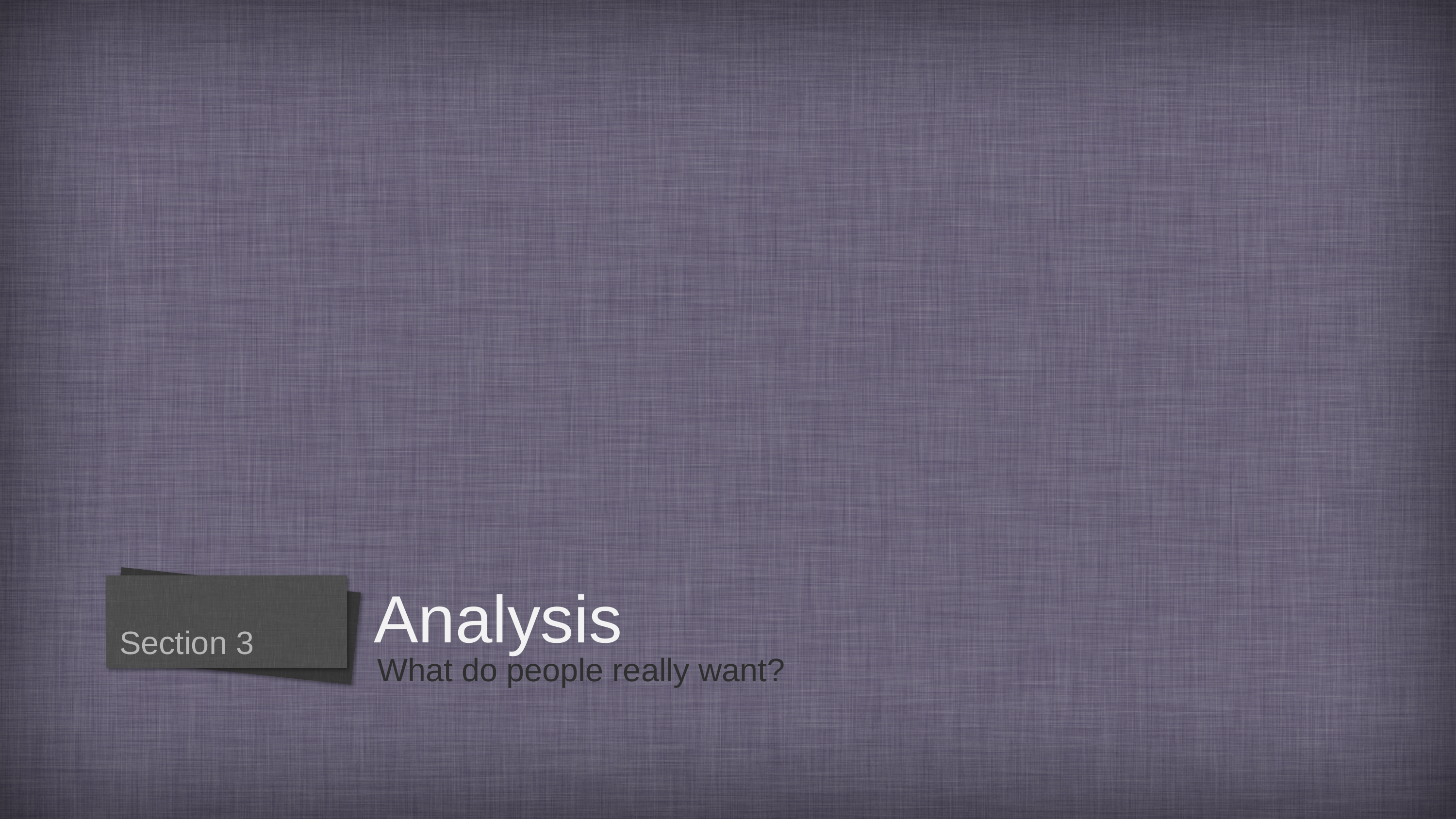

# Analysis
Section 3
What do people really want?